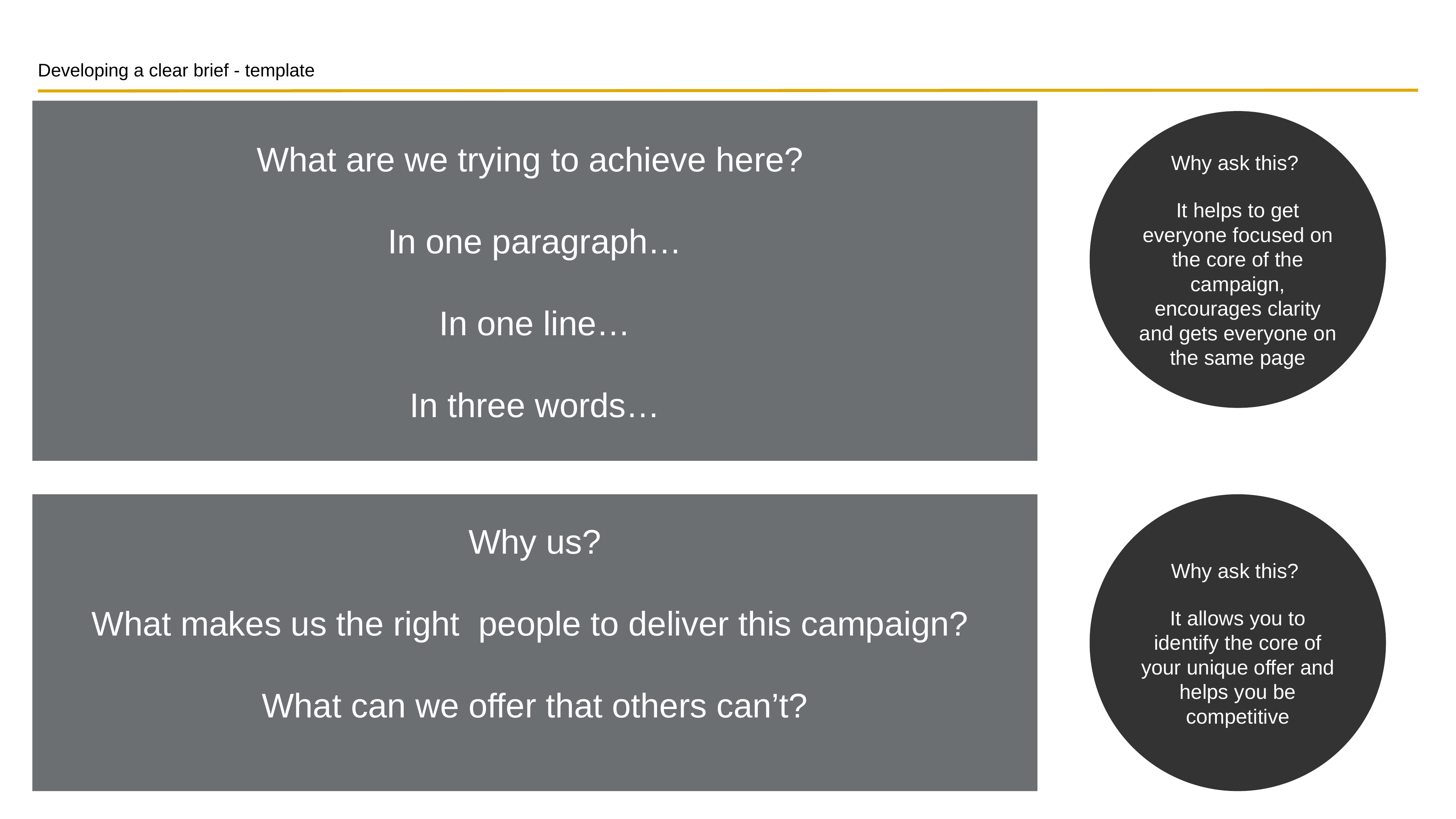

Developing a clear brief - template
What are we trying to achieve here?

In one paragraph…

In one line…

In three words…
Why ask this?
It helps to get everyone focused on the core of the campaign, encourages clarity and gets everyone on the same page

Why us?

What makes us the right  people to deliver this campaign?

What can we offer that others can’t?

Why ask this?
It allows you to identify the core of your unique offer and helps you be competitive